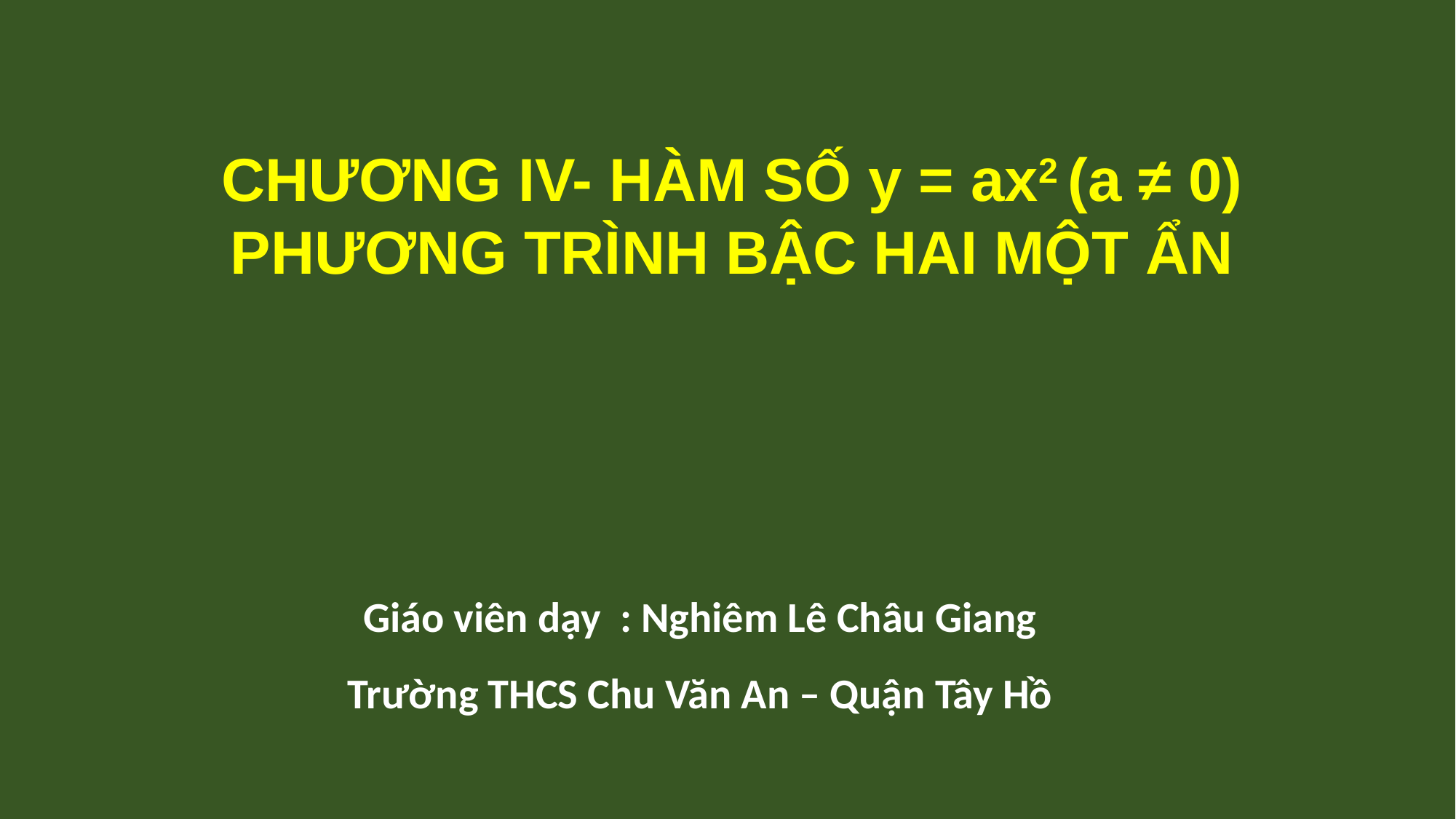

CHƯƠNG IV- HÀM SỐ y = ax2 (a ≠ 0)
PHƯƠNG TRÌNH BẬC HAI MỘT ẨN
Giáo viên dạy  : Nghiêm Lê Châu Giang
Trường THCS Chu Văn An – Quận Tây Hồ